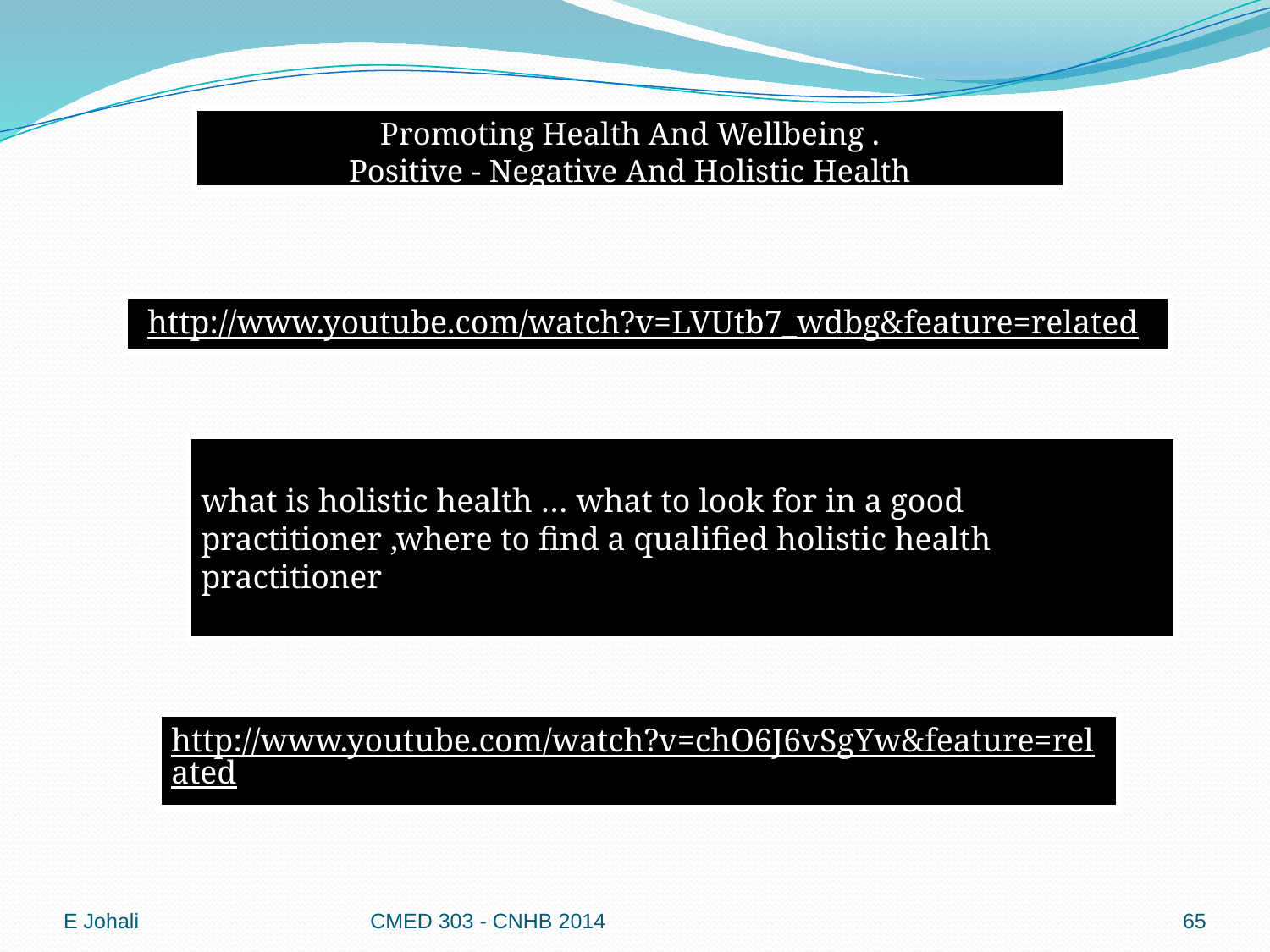

# Promoting Health And Wellbeing . Positive - Negative And Holistic Health
http://www.youtube.com/watch?v=LVUtb7_wdbg&feature=related

what is holistic health … what to look for in a good practitioner ,where to find a qualified holistic health practitioner

http://www.youtube.com/watch?v=chO6J6vSgYw&feature=related
E Johali
CMED 303 - CNHB 2014
65